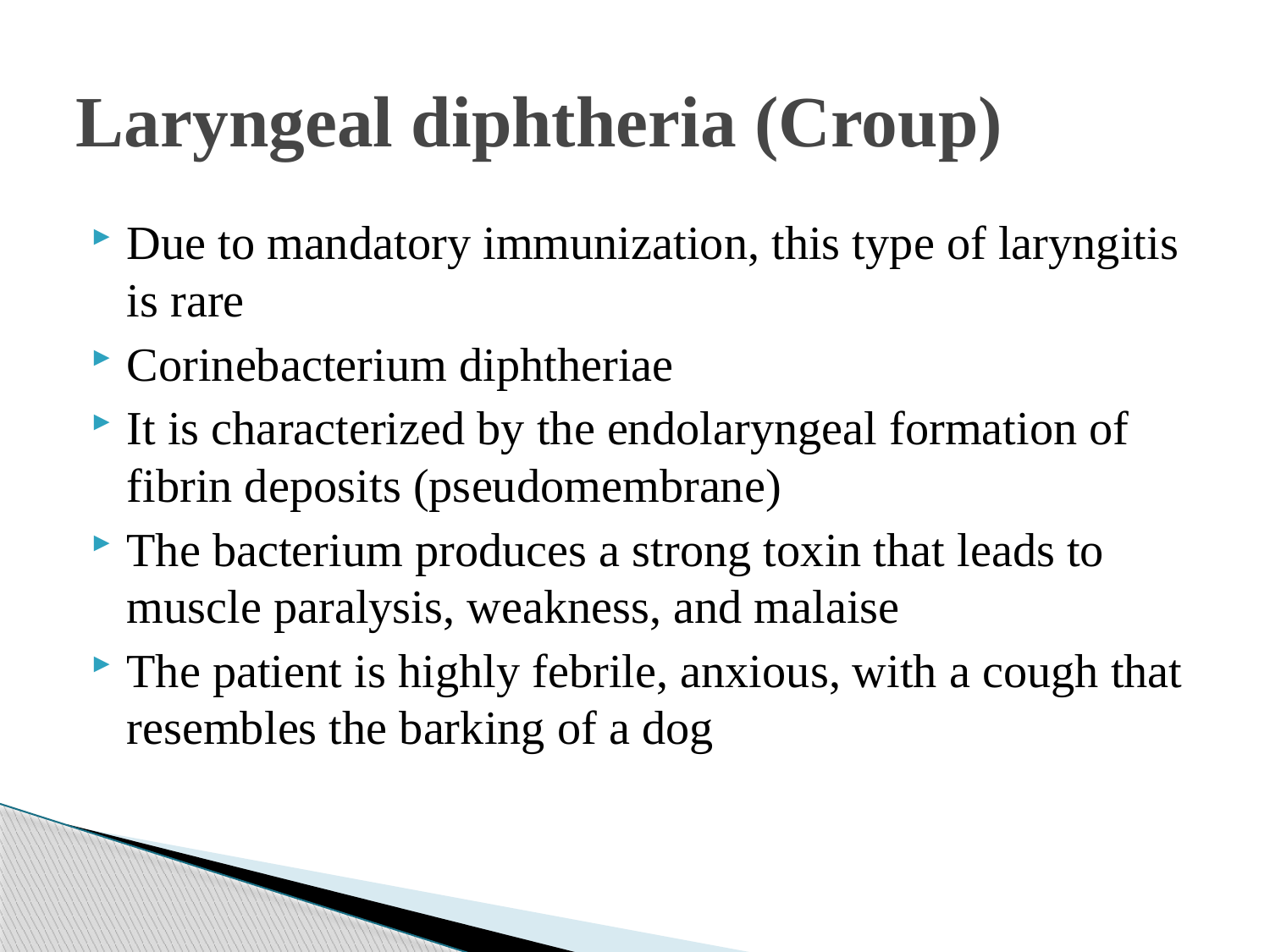

# Laryngeal diphtheria (Croup)
Due to mandatory immunization, this type of laryngitis is rare
Corinebacterium diphtheriae
It is characterized by the endolaryngeal formation of fibrin deposits (pseudomembrane)
The bacterium produces a strong toxin that leads to muscle paralysis, weakness, and malaise
The patient is highly febrile, anxious, with a cough that resembles the barking of a dog